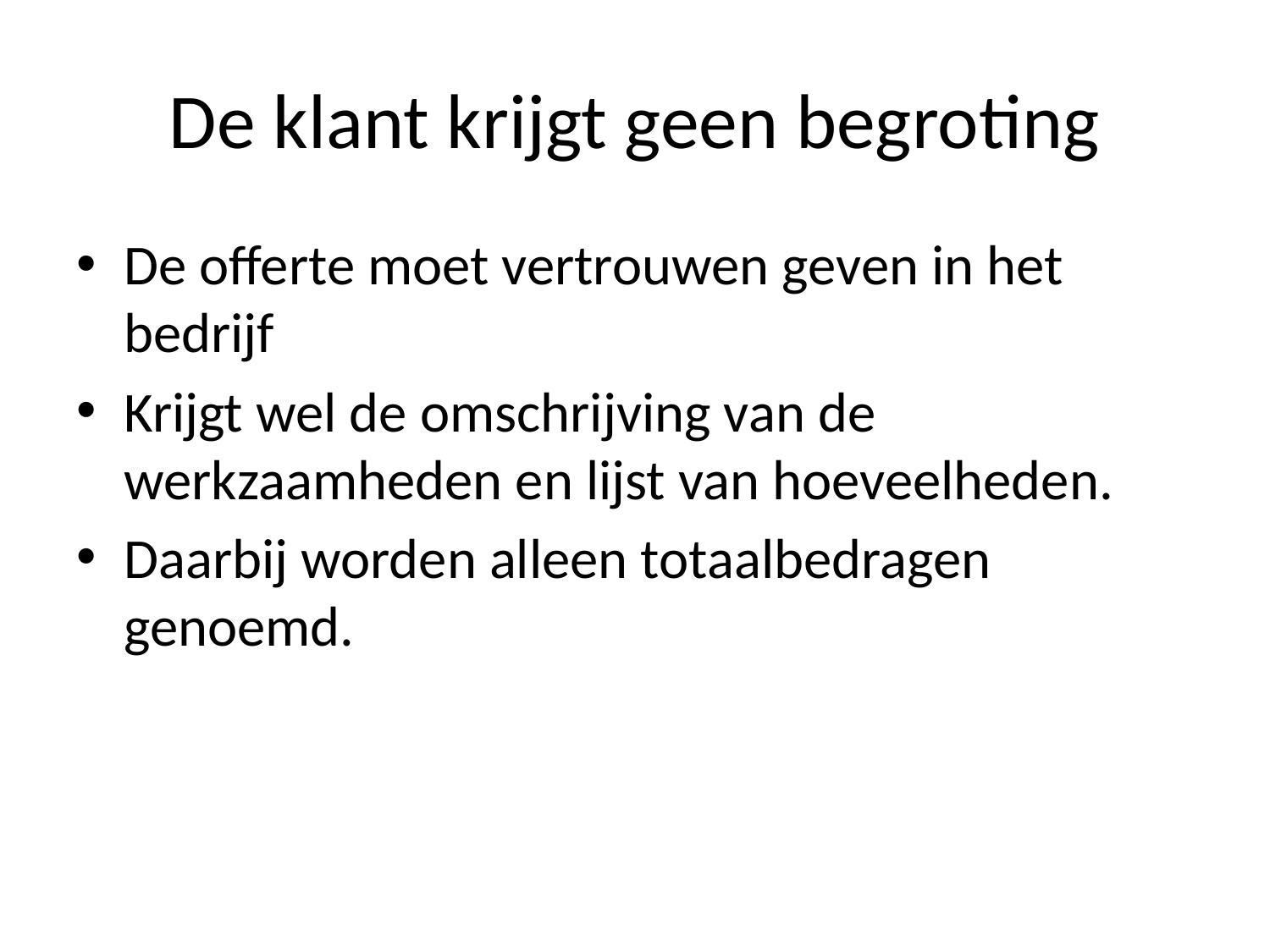

# De klant krijgt geen begroting
De offerte moet vertrouwen geven in het bedrijf
Krijgt wel de omschrijving van de werkzaamheden en lijst van hoeveelheden.
Daarbij worden alleen totaalbedragen genoemd.